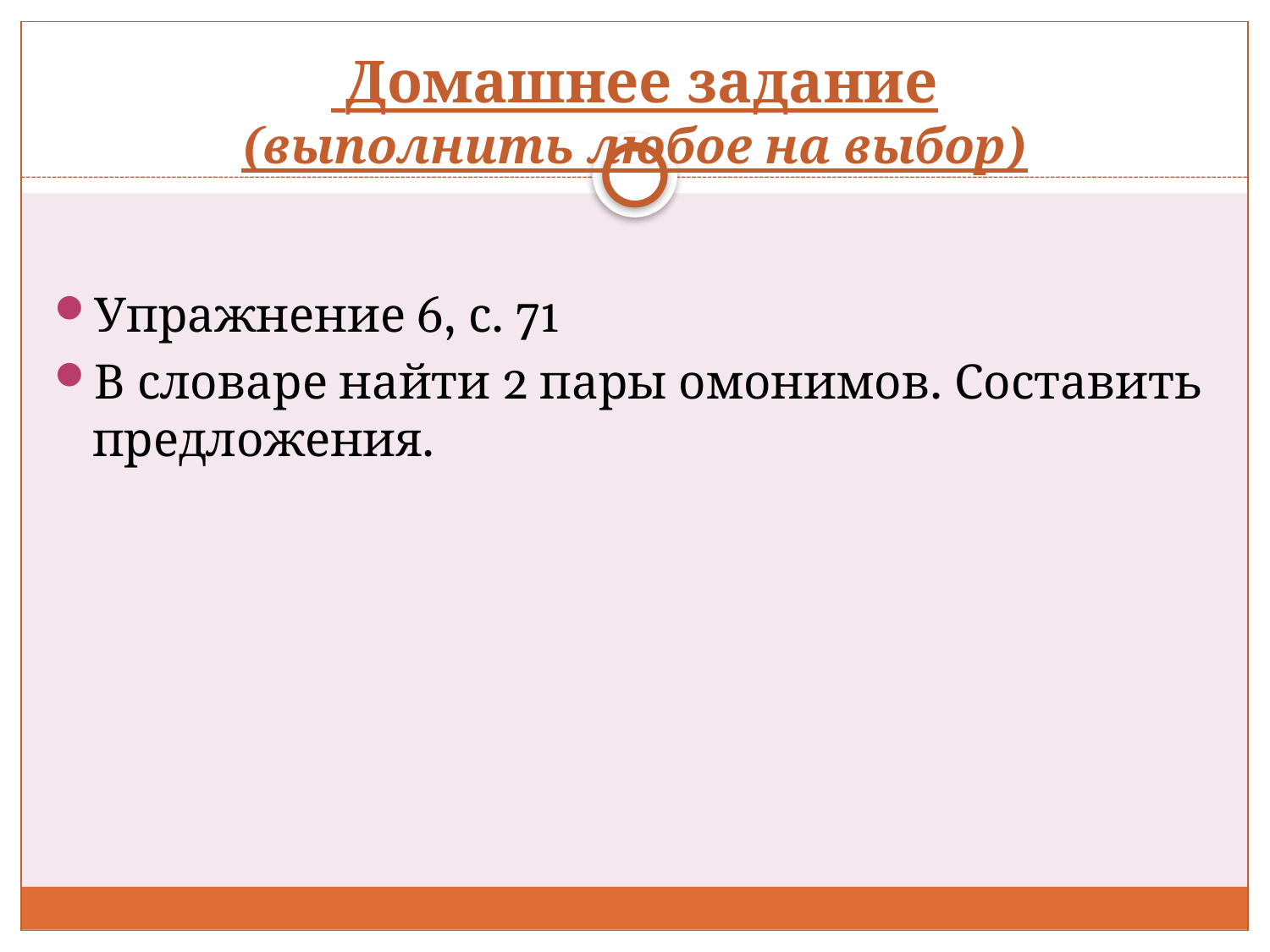

# Домашнее задание (выполнить любое на выбор)

Упражнение 6, с. 71
В словаре найти 2 пары омонимов. Составить предложения.